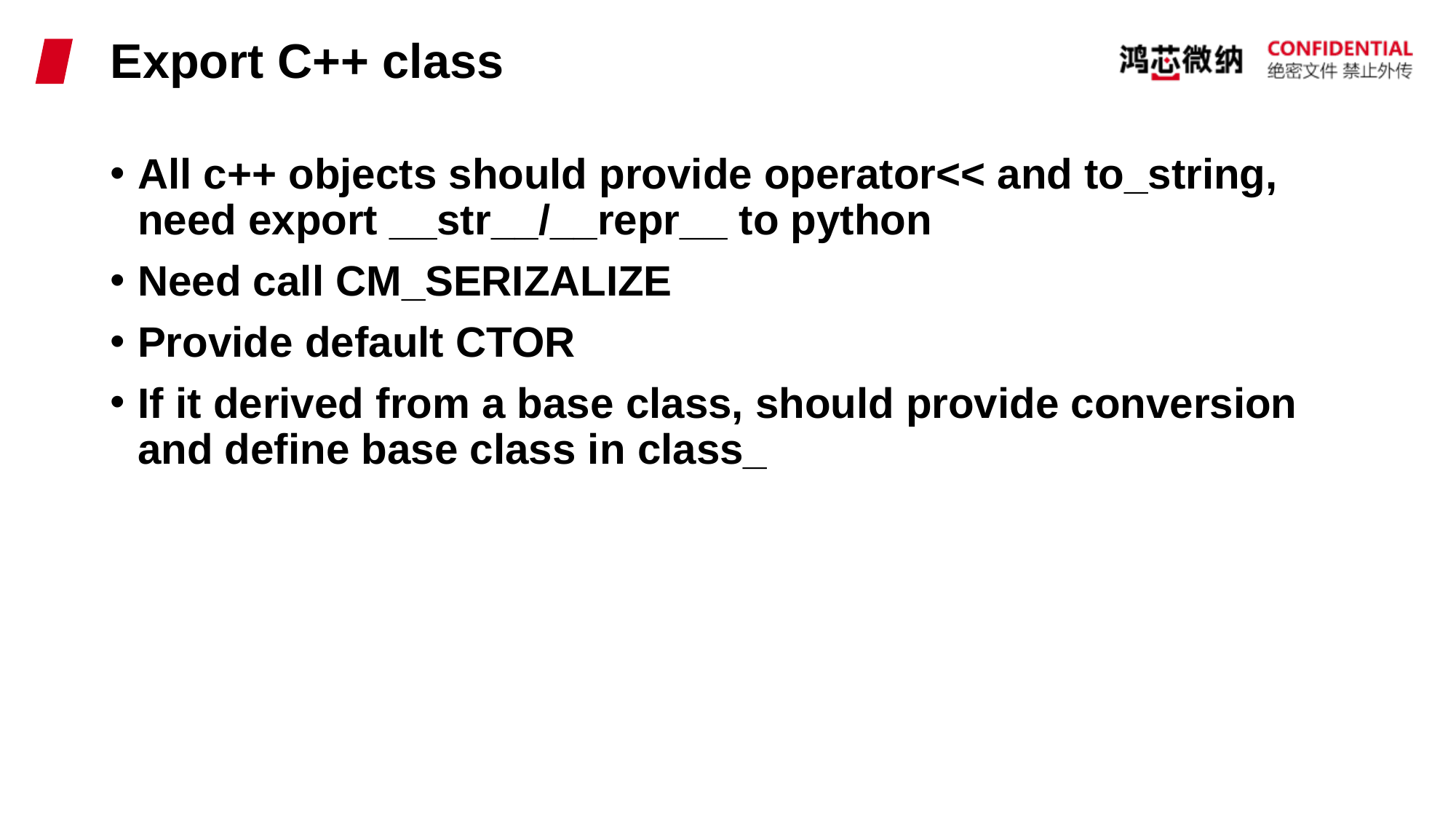

# Export C++ class
All c++ objects should provide operator<< and to_string, need export __str__/__repr__ to python
Need call CM_SERIZALIZE
Provide default CTOR
If it derived from a base class, should provide conversion and define base class in class_